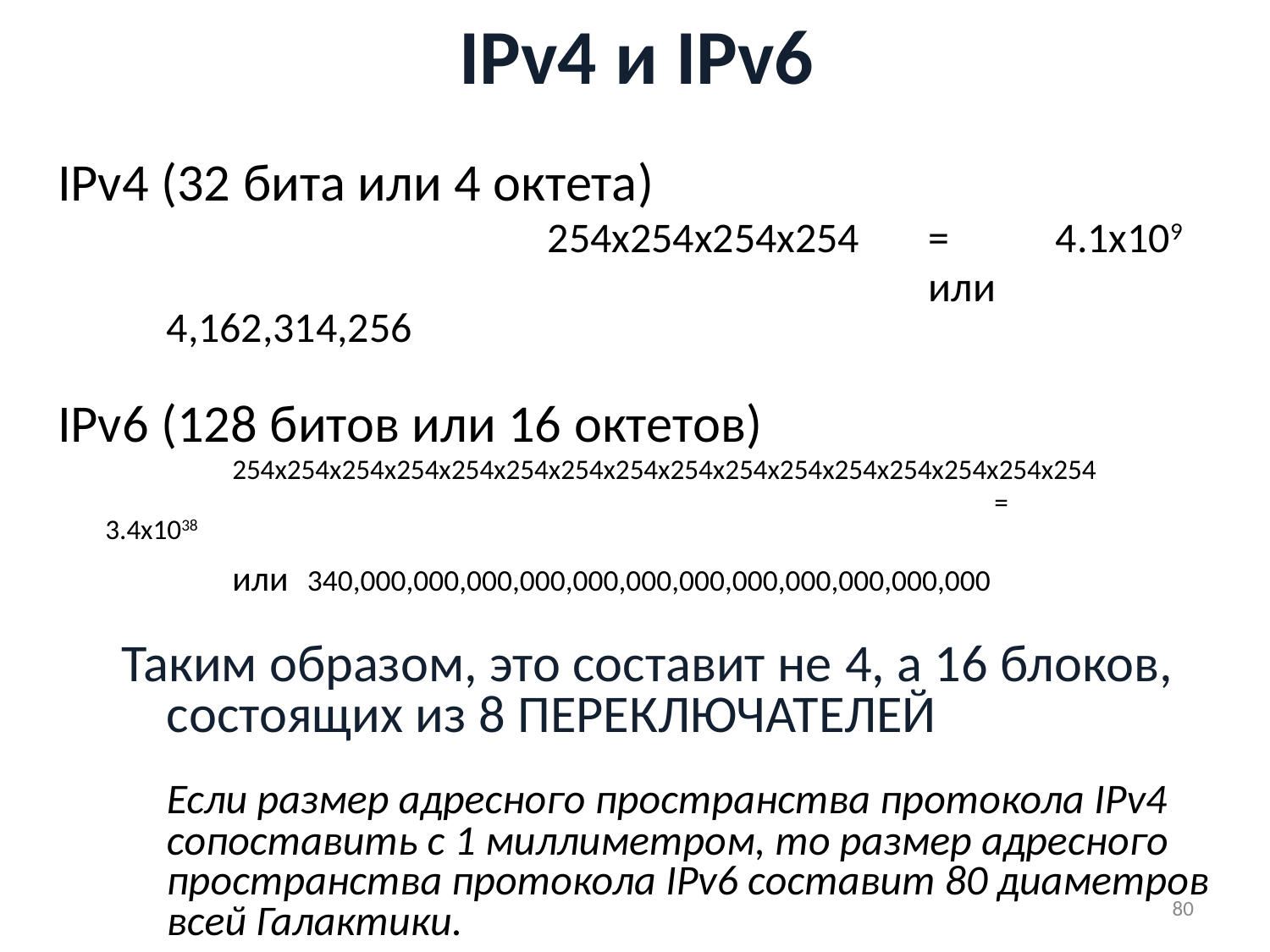

# IPv4 и IPv6
IPv4 (32 бита или 4 октета)
				254x254x254x254 	= 	4.1x109
							или 	4,162,314,256

IPv6 (128 битов или 16 октетов)
		254x254x254x254x254x254x254x254x254x254x254x254x254x254x254x254
								= 	3.4x1038
		или  340,000,000,000,000,000,000,000,000,000,000,000,000

Таким образом, это составит не 4, а 16 блоков, состоящих из 8 ПЕРЕКЛЮЧАТЕЛЕЙ

	Если размер адресного пространства протокола IPv4 сопоставить с 1 миллиметром, то размер адресного пространства протокола IPv6 составит 80 диаметров всей Галактики.
80